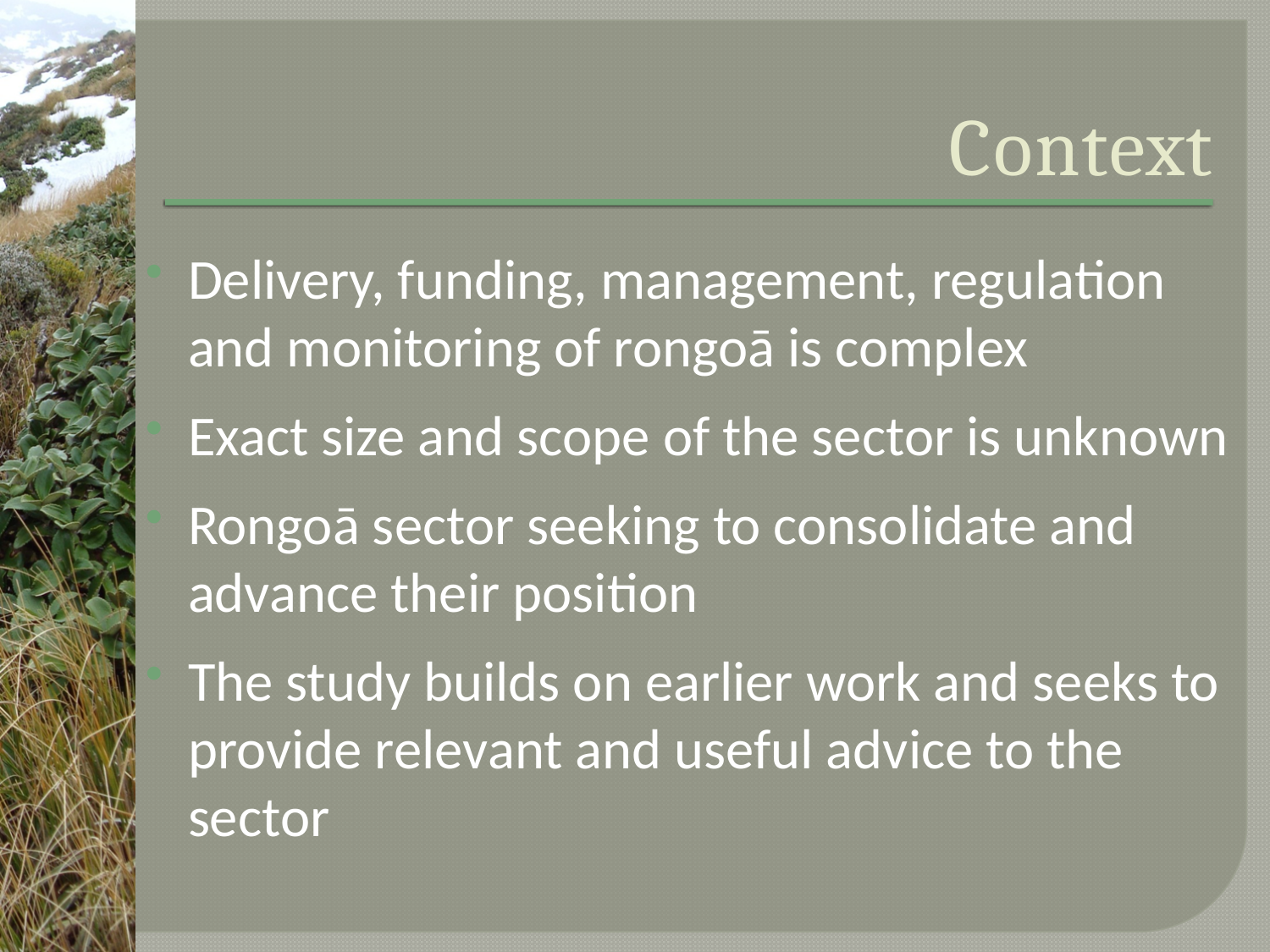

# Context
Delivery, funding, management, regulation and monitoring of rongoā is complex

Exact size and scope of the sector is unknown

Rongoā sector seeking to consolidate and advance their position

The study builds on earlier work and seeks to provide relevant and useful advice to the sector